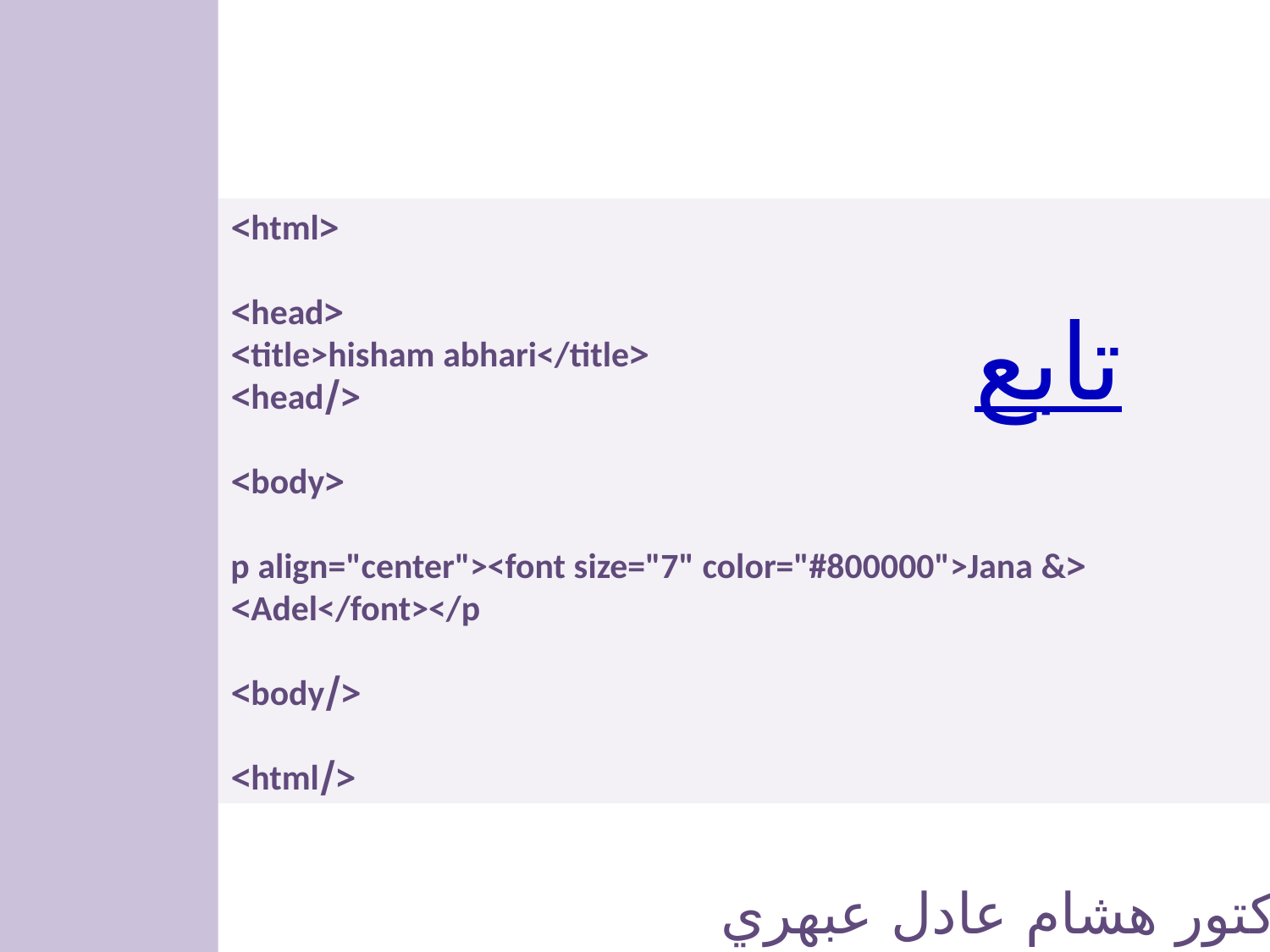

<html>

<head>
<title>hisham abhari</title>
</head>

<body>

<p align="center"><font size="7" color="#800000">Jana & Adel</font></p>

</body>

</html>
تابع
الدكتور هشام عادل عبهري